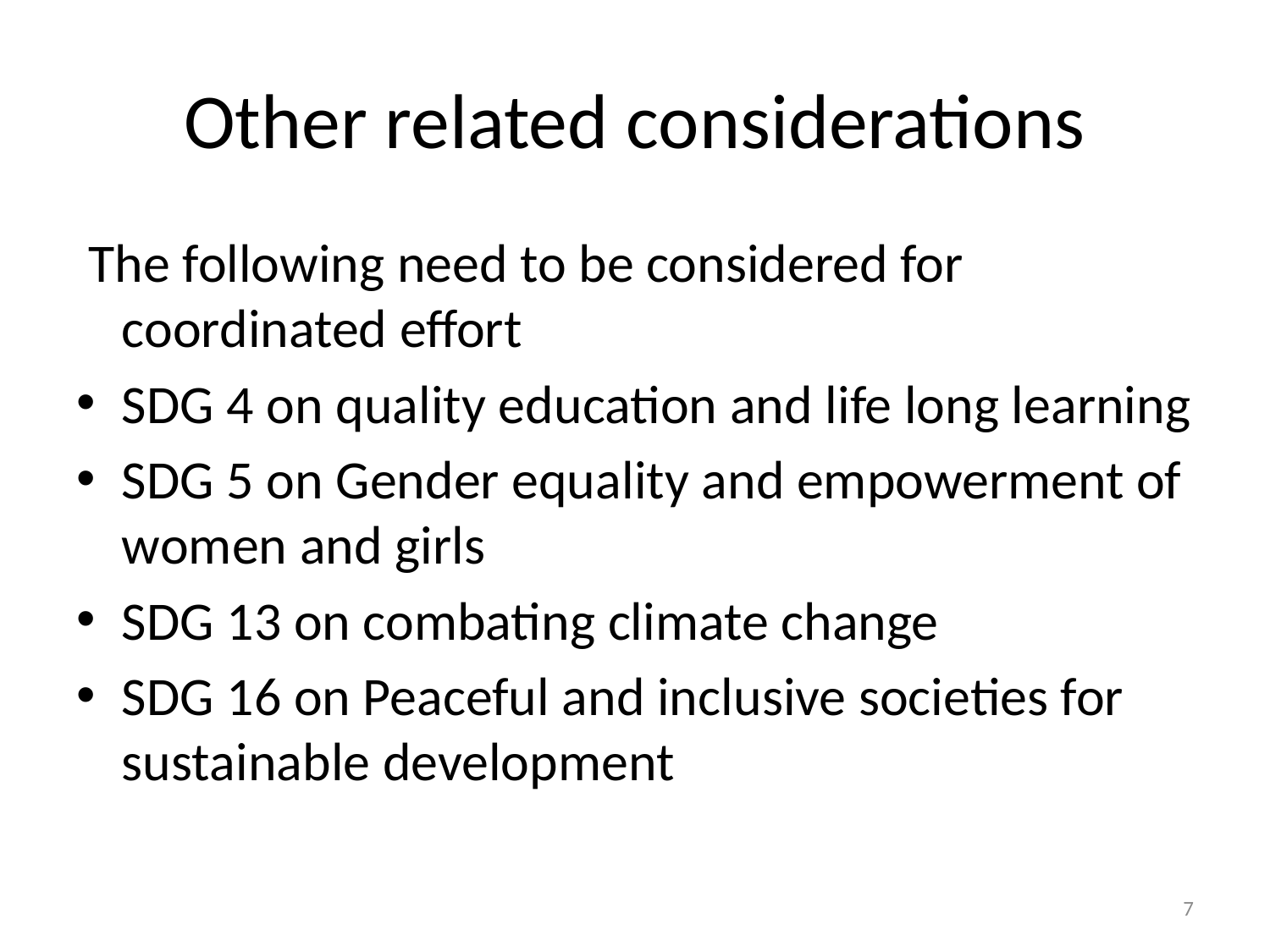

# Other related considerations
 The following need to be considered for coordinated effort
SDG 4 on quality education and life long learning
SDG 5 on Gender equality and empowerment of women and girls
SDG 13 on combating climate change
SDG 16 on Peaceful and inclusive societies for sustainable development

7